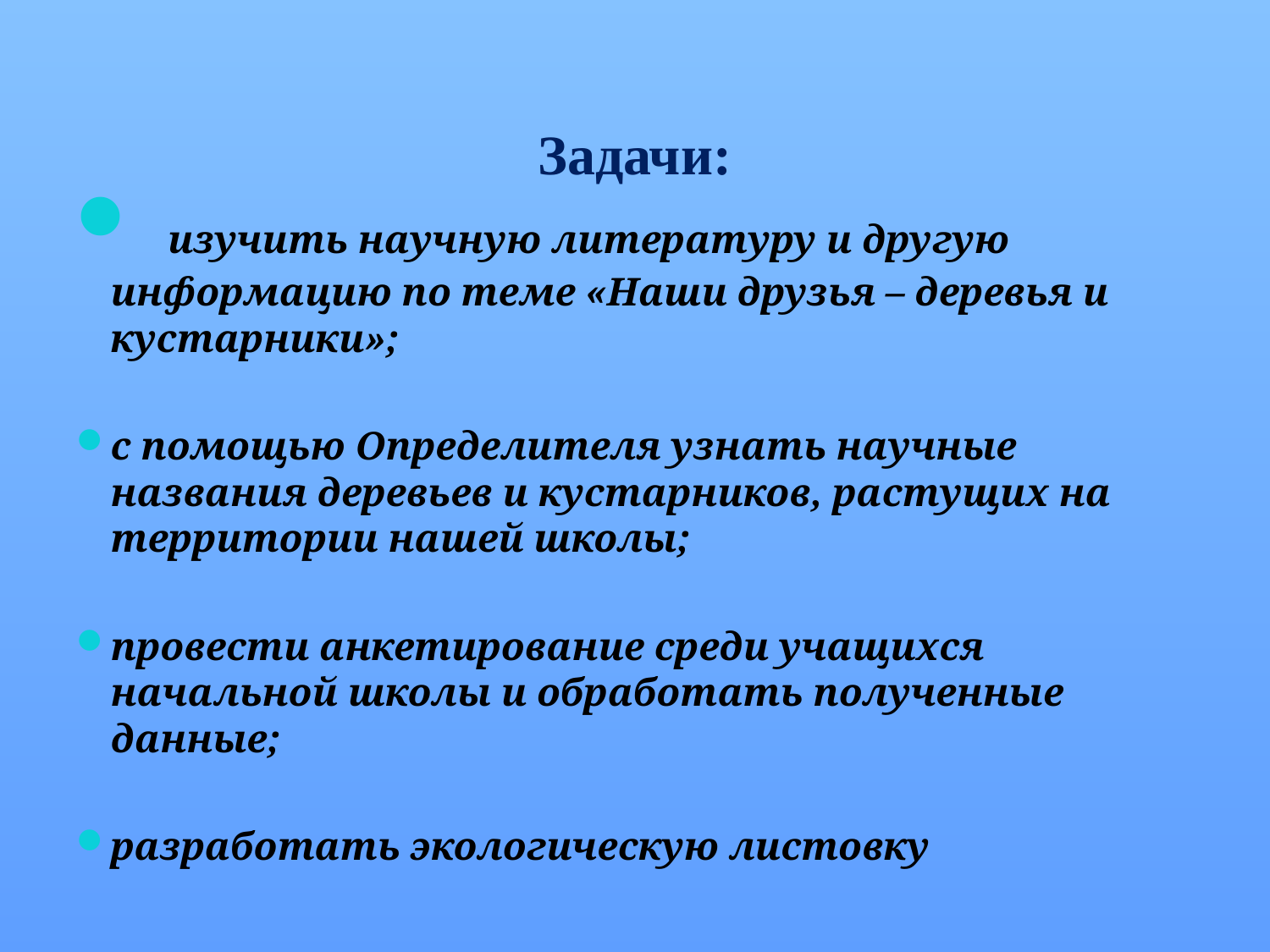

# Задачи:
  изучить научную литературу и другую информацию по теме «Наши друзья – деревья и кустарники»;

с помощью Определителя узнать научные названия деревьев и кустарников, растущих на территории нашей школы;

провести анкетирование среди учащихся начальной школы и обработать полученные данные;

разработать экологическую листовку